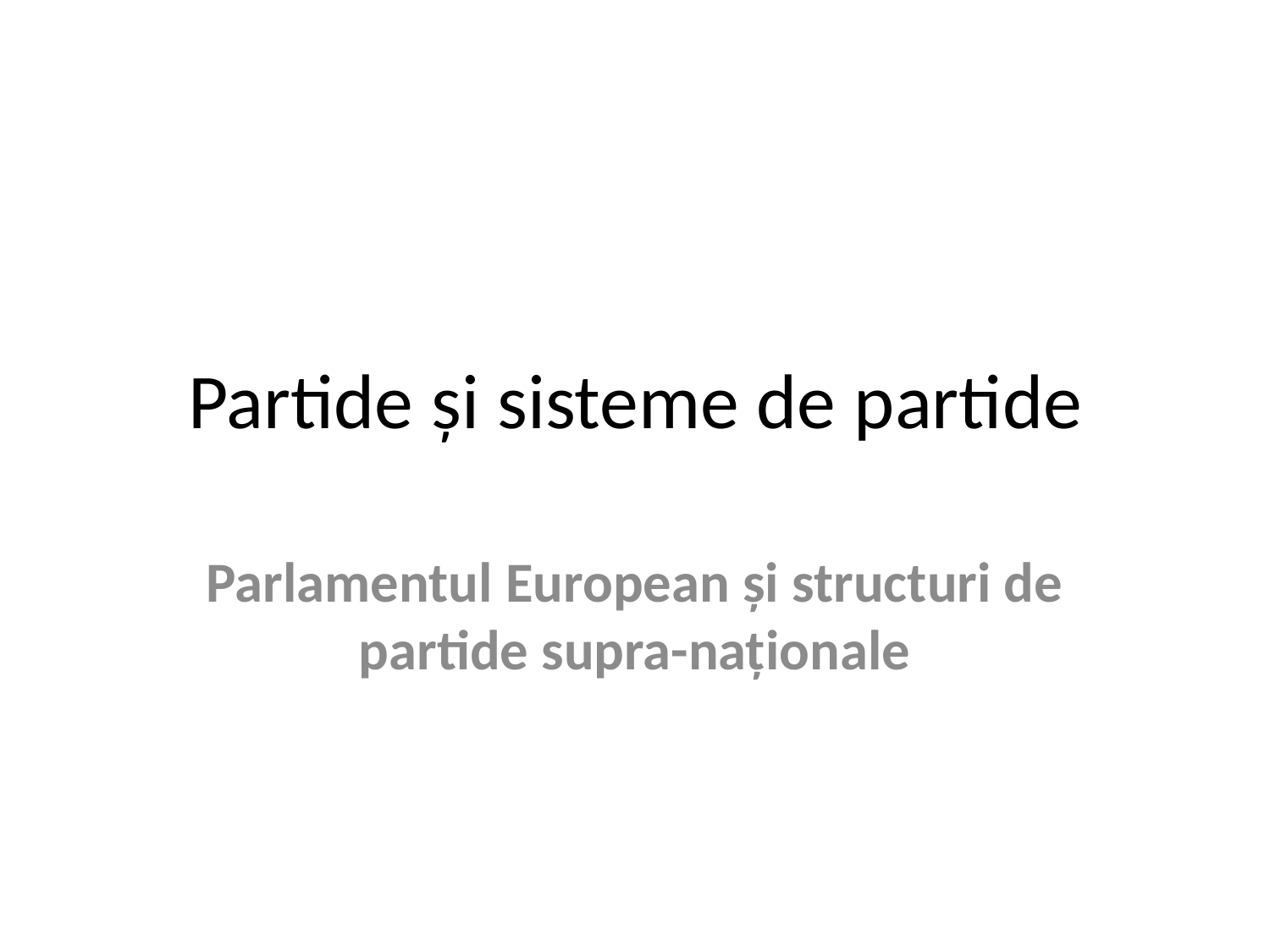

# Partide și sisteme de partide
Parlamentul European și structuri de partide supra-naționale